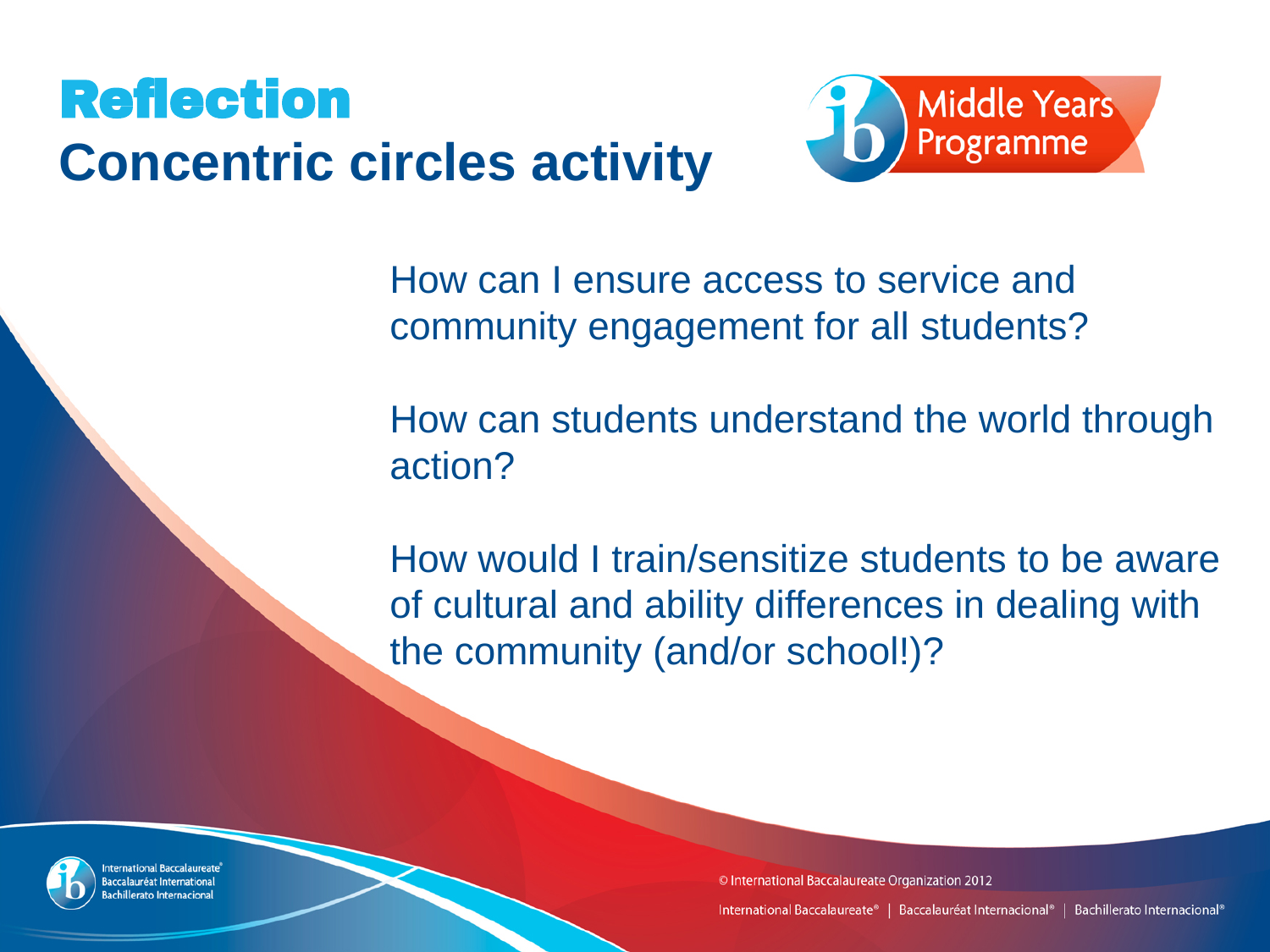

Reflection
Concentric circles activity
How can I ensure access to service and community engagement for all students?
How can students understand the world through action?
How would I train/sensitize students to be aware of cultural and ability differences in dealing with the community (and/or school!)?